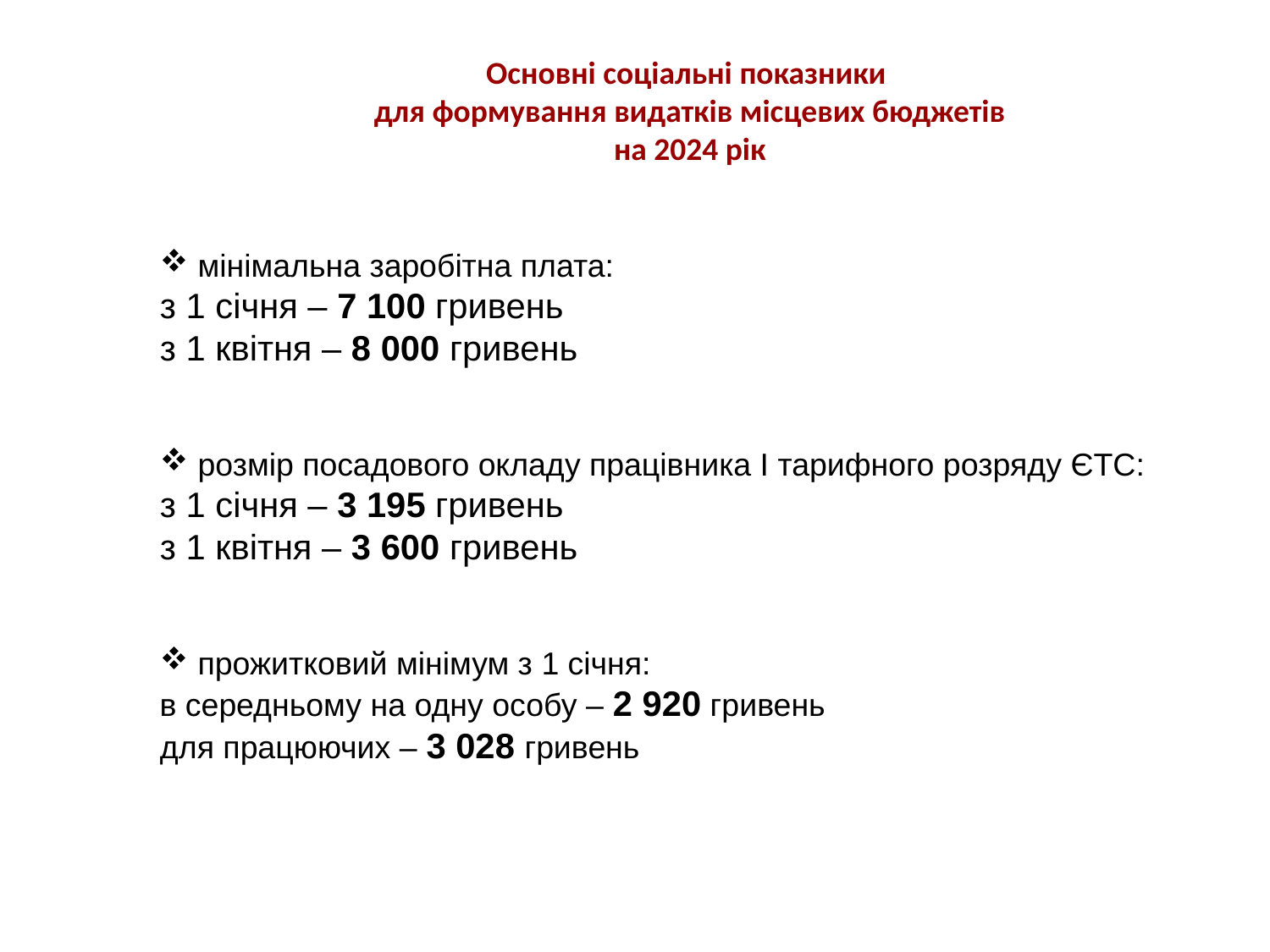

Основні соціальні показники
для формування видатків місцевих бюджетів
на 2024 рік
 мінімальна заробітна плата:
з 1 січня – 7 100 гривень
з 1 квітня – 8 000 гривень

 розмір посадового окладу працівника І тарифного розряду ЄТС:
з 1 січня – 3 195 гривень
з 1 квітня – 3 600 гривень

 прожитковий мінімум з 1 січня:
       в середньому на одну особу – 2 920 гривень
для працюючих – 3 028 гривень